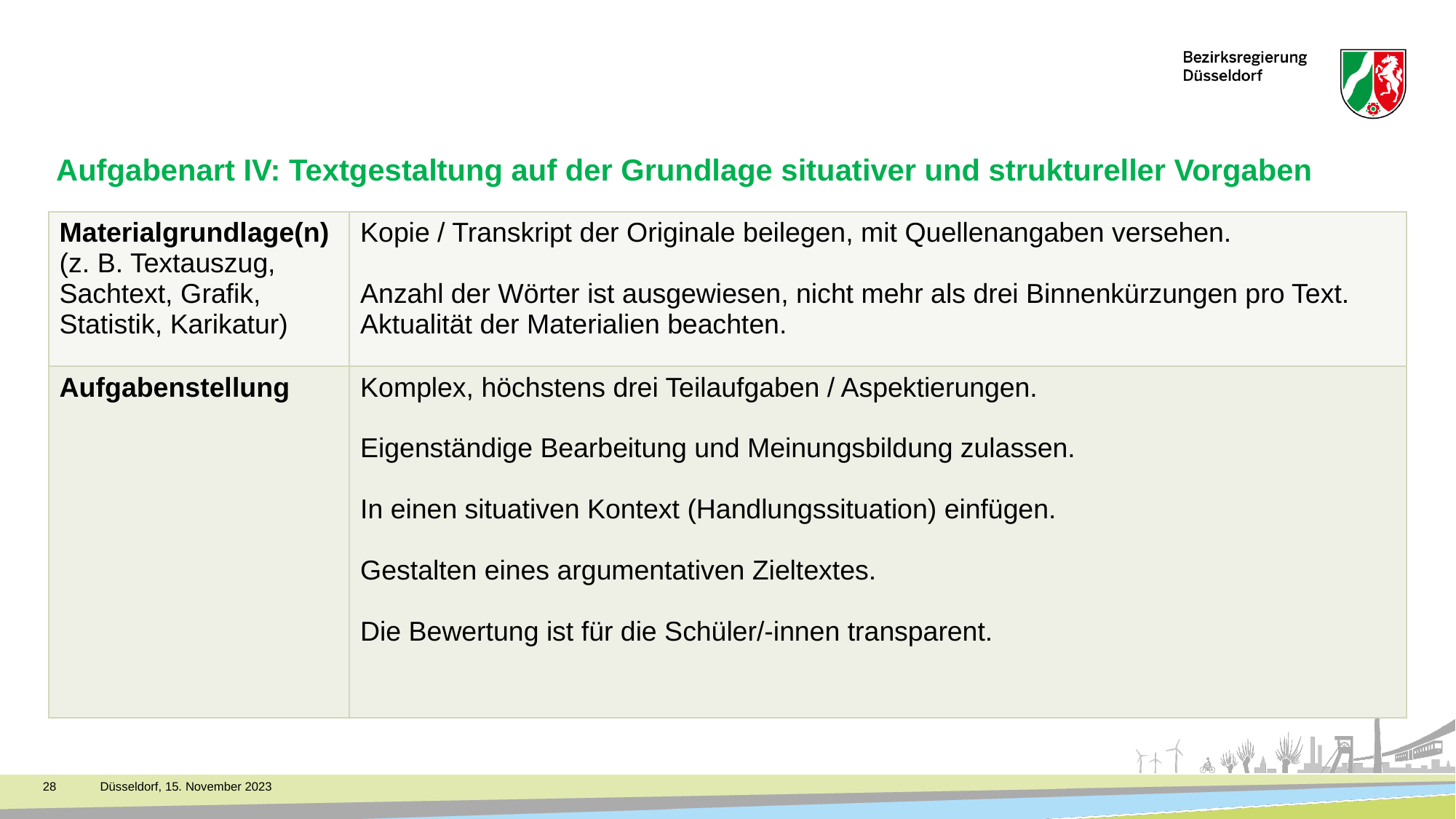

# Aufgabenart IV: Textgestaltung auf der Grundlage situativer und struktureller Vorgaben
| Materialgrundlage(n) (z. B. Textauszug, Sachtext, Grafik, Statistik, Karikatur) | Kopie / Transkript der Originale beilegen, mit Quellenangaben versehen. Anzahl der Wörter ist ausgewiesen, nicht mehr als drei Binnenkürzungen pro Text. Aktualität der Materialien beachten. |
| --- | --- |
| Aufgabenstellung | Komplex, höchstens drei Teilaufgaben / Aspektierungen. Eigenständige Bearbeitung und Meinungsbildung zulassen. In einen situativen Kontext (Handlungssituation) einfügen. Gestalten eines argumentativen Zieltextes. Die Bewertung ist für die Schüler/-innen transparent. |
28
Düsseldorf, 15. November 2023